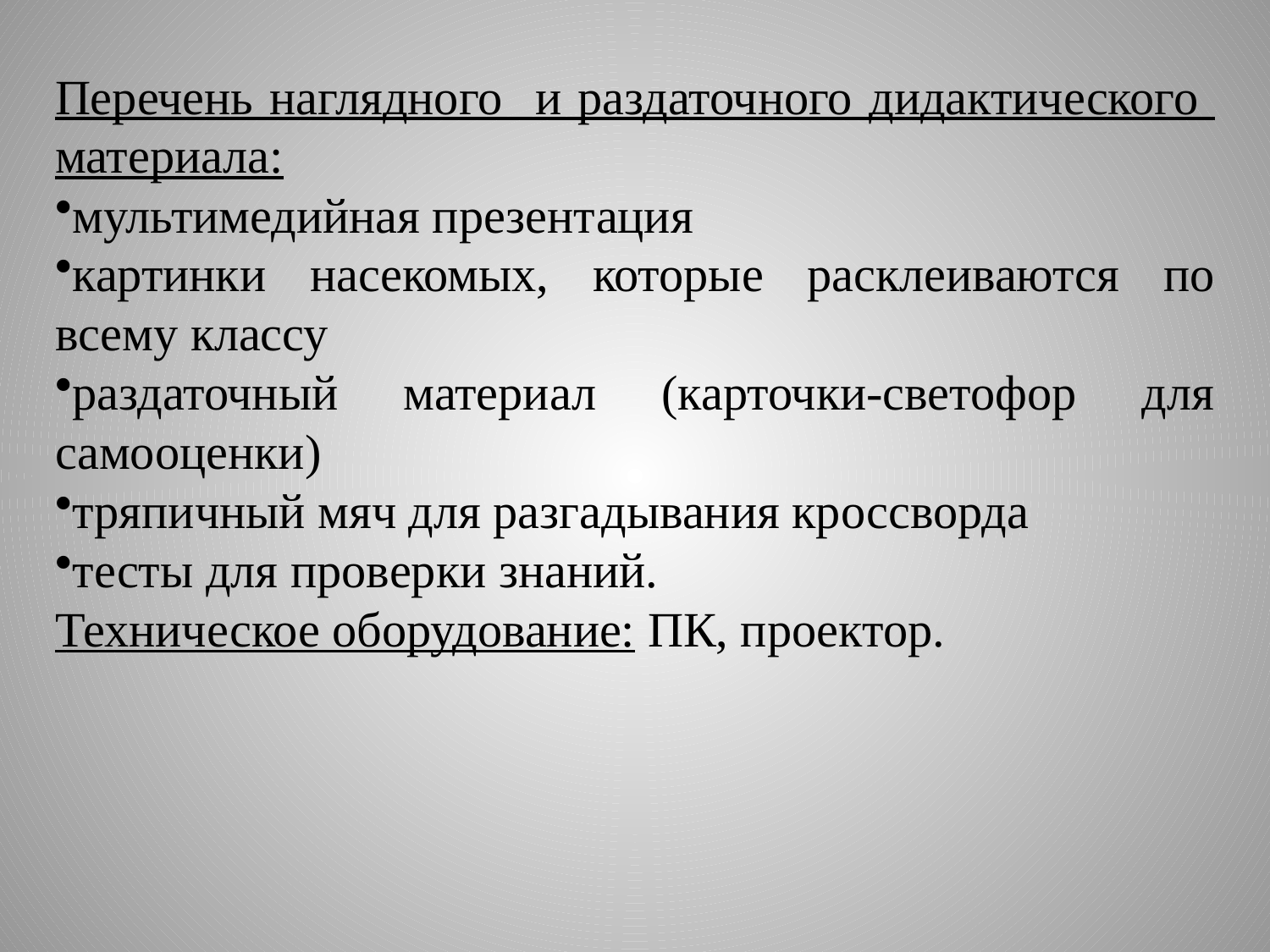

Перечень наглядного  и раздаточного дидактического  материала:
мультимедийная презентация
картинки насекомых, которые расклеиваются по всему классу
раздаточный материал (карточки-светофор для самооценки)
тряпичный мяч для разгадывания кроссворда
тесты для проверки знаний.
Техническое оборудование: ПК, проектор.